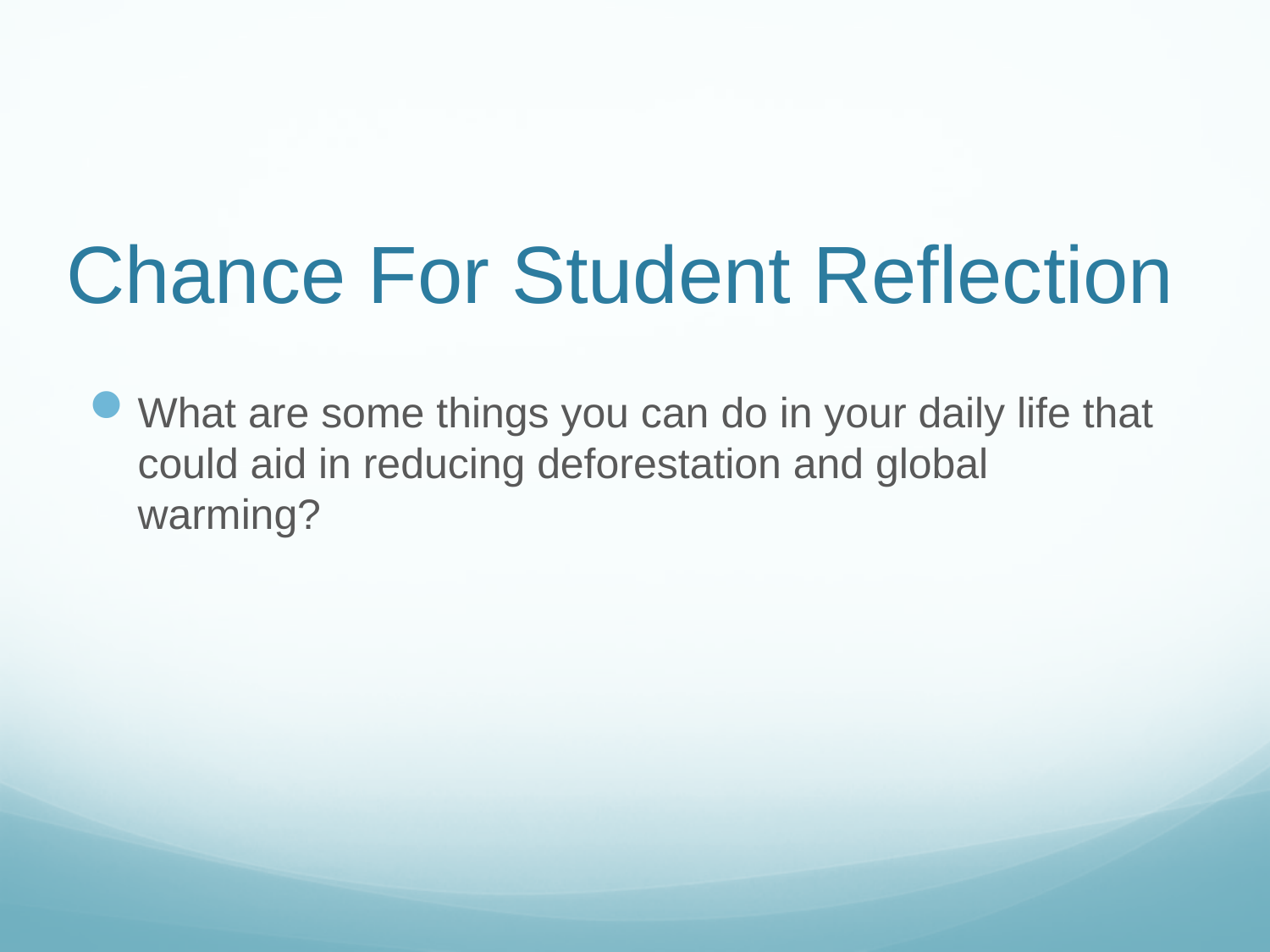

# Chance For Student Reflection
What are some things you can do in your daily life that could aid in reducing deforestation and global warming?